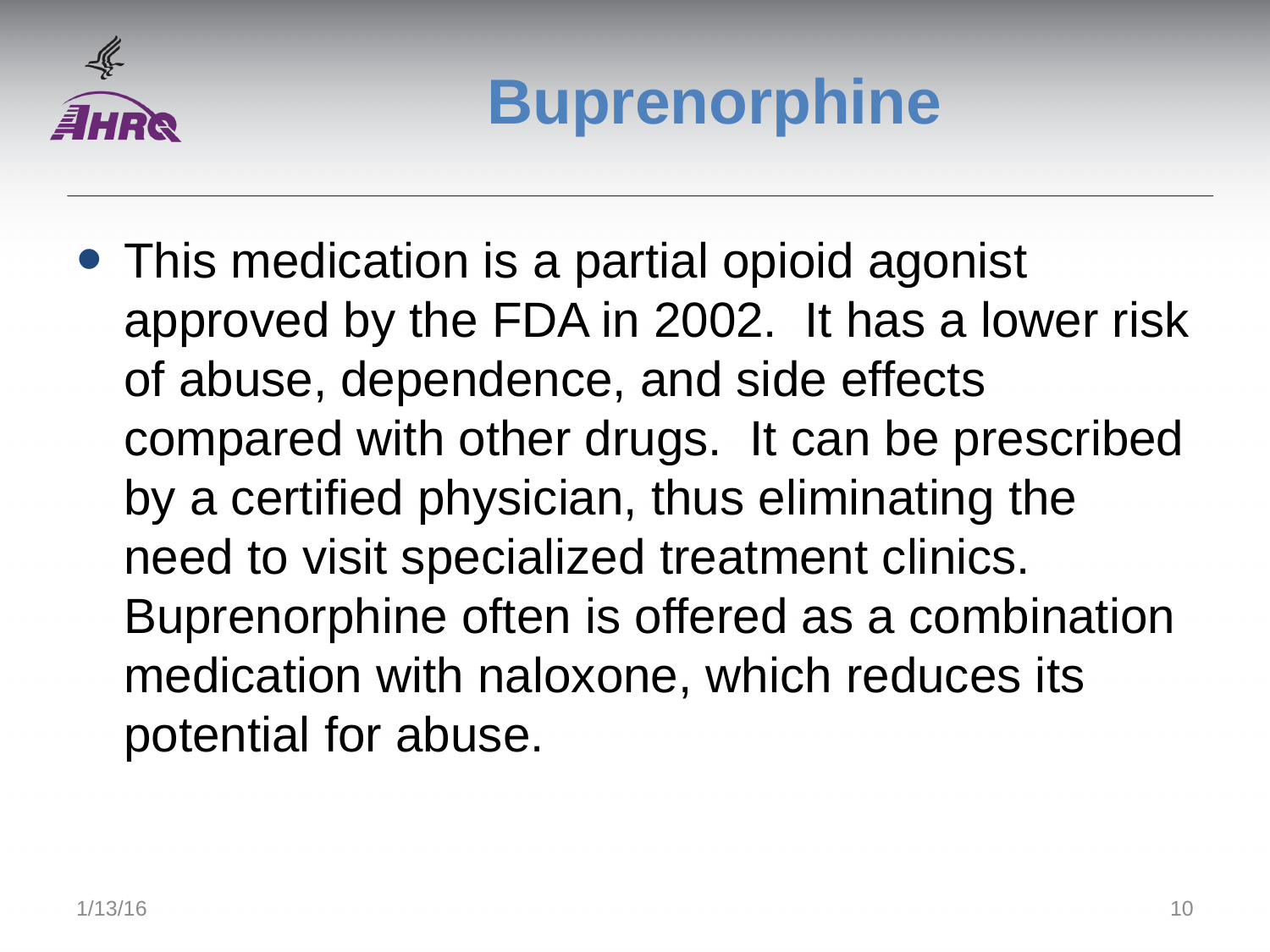

# Buprenorphine
This medication is a partial opioid agonist approved by the FDA in 2002.  It has a lower risk of abuse, dependence, and side effects compared with other drugs.  It can be prescribed by a certified physician, thus eliminating the need to visit specialized treatment clinics.  Buprenorphine often is offered as a combination medication with naloxone, which reduces its potential for abuse.
1/13/16
10